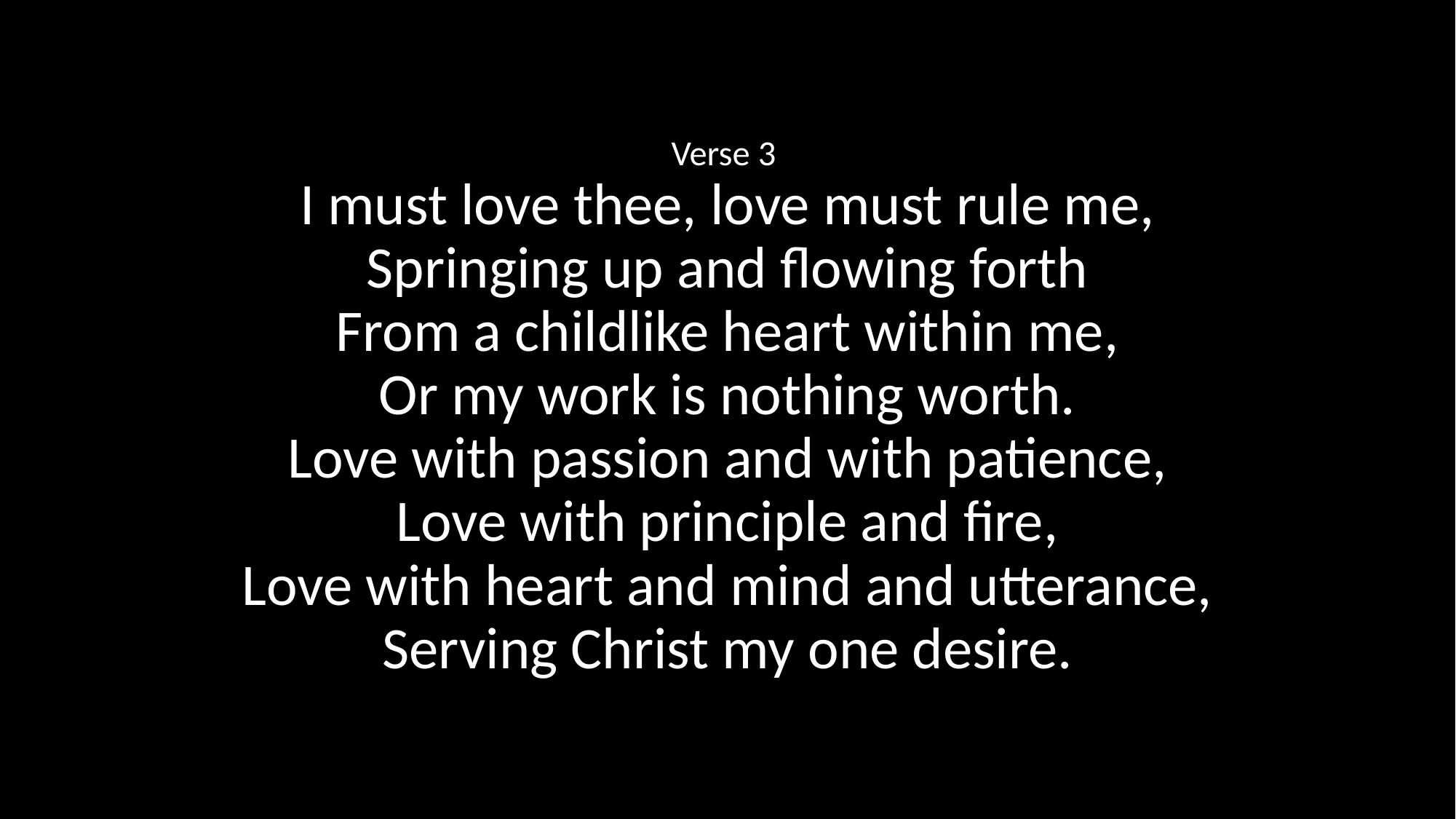

Verse 3
I must love thee, love must rule me,
Springing up and flowing forth
From a childlike heart within me,
Or my work is nothing worth.
Love with passion and with patience,
Love with principle and fire,
Love with heart and mind and utterance,
Serving Christ my one desire.